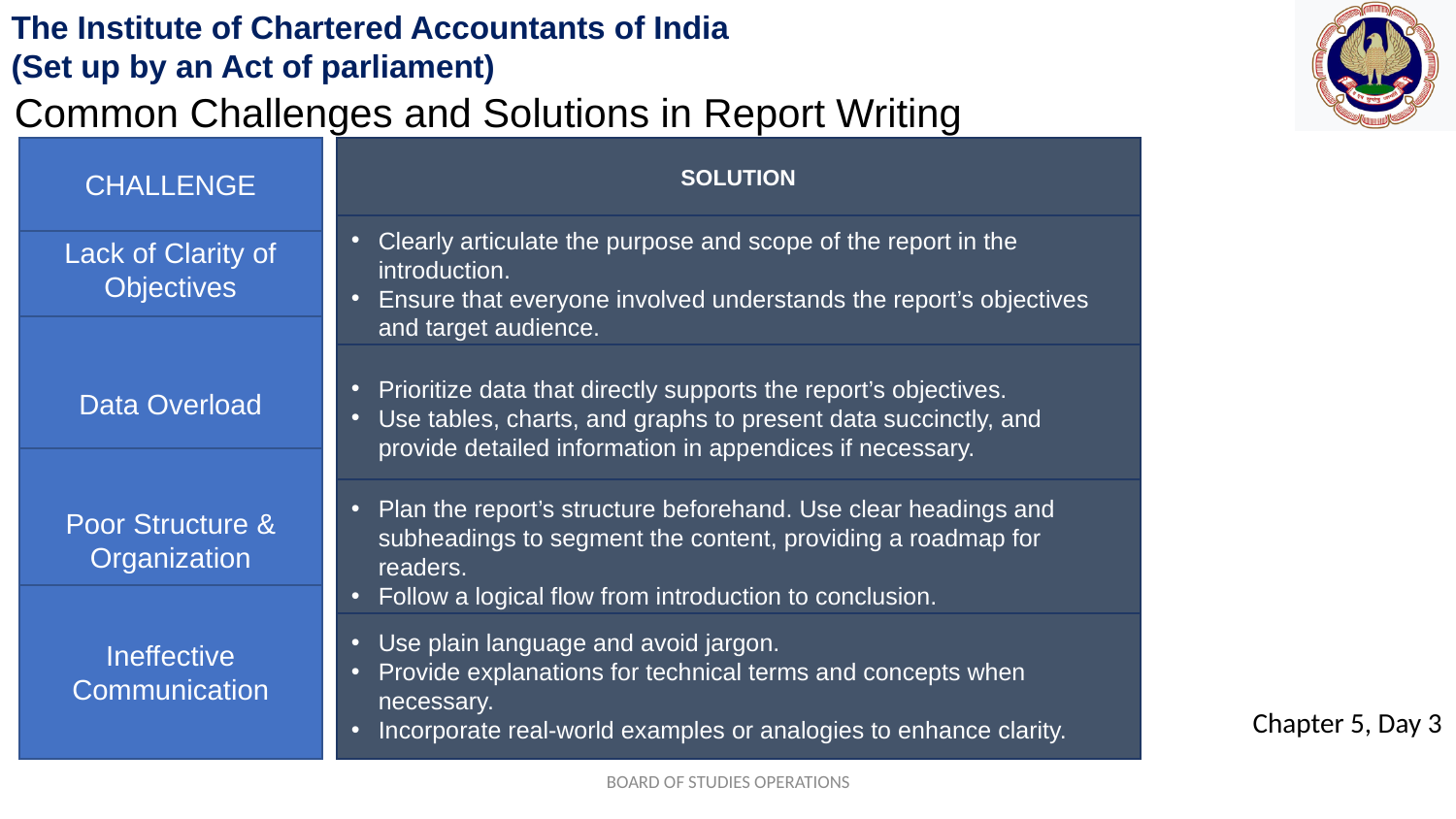

Common Challenges and Solutions in Report Writing
CHALLENGE
SOLUTION
Lack of Clarity of Objectives
Clearly articulate the purpose and scope of the report in the introduction.
Ensure that everyone involved understands the report’s objectives and target audience.
Data Overload
Prioritize data that directly supports the report’s objectives.
Use tables, charts, and graphs to present data succinctly, and provide detailed information in appendices if necessary.
Poor Structure & Organization
Plan the report’s structure beforehand. Use clear headings and subheadings to segment the content, providing a roadmap for readers.
Follow a logical flow from introduction to conclusion.
Ineffective Communication
Use plain language and avoid jargon.
Provide explanations for technical terms and concepts when necessary.
Incorporate real-world examples or analogies to enhance clarity.
BOARD OF STUDIES OPERATIONS